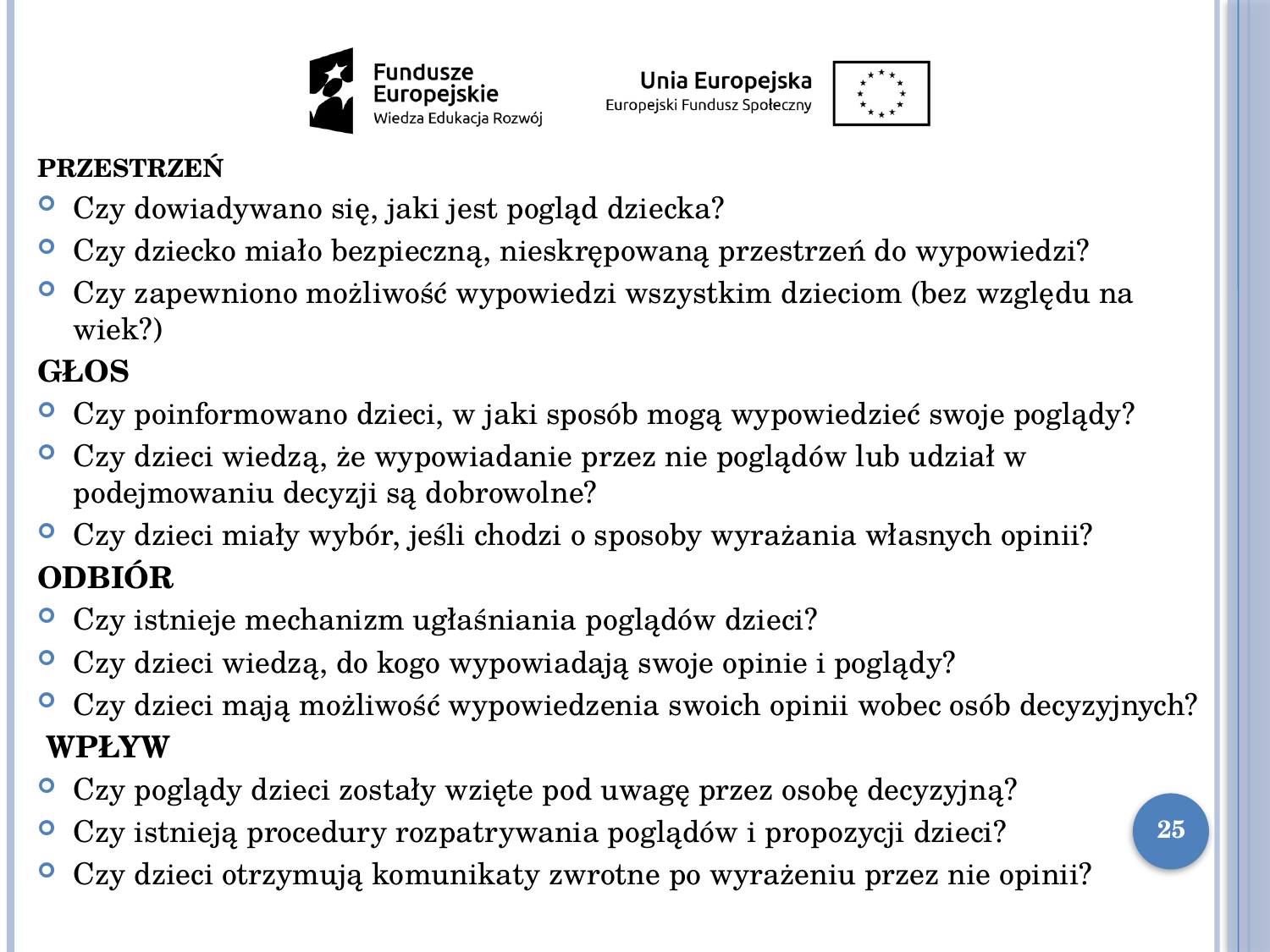

PRZESTRZEŃ
Czy dowiadywano się, jaki jest pogląd dziecka?
Czy dziecko miało bezpieczną, nieskrępowaną przestrzeń do wypowiedzi?
Czy zapewniono możliwość wypowiedzi wszystkim dzieciom (bez względu na wiek?)
GŁOS
Czy poinformowano dzieci, w jaki sposób mogą wypowiedzieć swoje poglądy?
Czy dzieci wiedzą, że wypowiadanie przez nie poglądów lub udział w podejmowaniu decyzji są dobrowolne?
Czy dzieci miały wybór, jeśli chodzi o sposoby wyrażania własnych opinii?
ODBIÓR
Czy istnieje mechanizm ugłaśniania poglądów dzieci?
Czy dzieci wiedzą, do kogo wypowiadają swoje opinie i poglądy?
Czy dzieci mają możliwość wypowiedzenia swoich opinii wobec osób decyzyjnych?
 WPŁYW
Czy poglądy dzieci zostały wzięte pod uwagę przez osobę decyzyjną?
Czy istnieją procedury rozpatrywania poglądów i propozycji dzieci?
Czy dzieci otrzymują komunikaty zwrotne po wyrażeniu przez nie opinii?

25